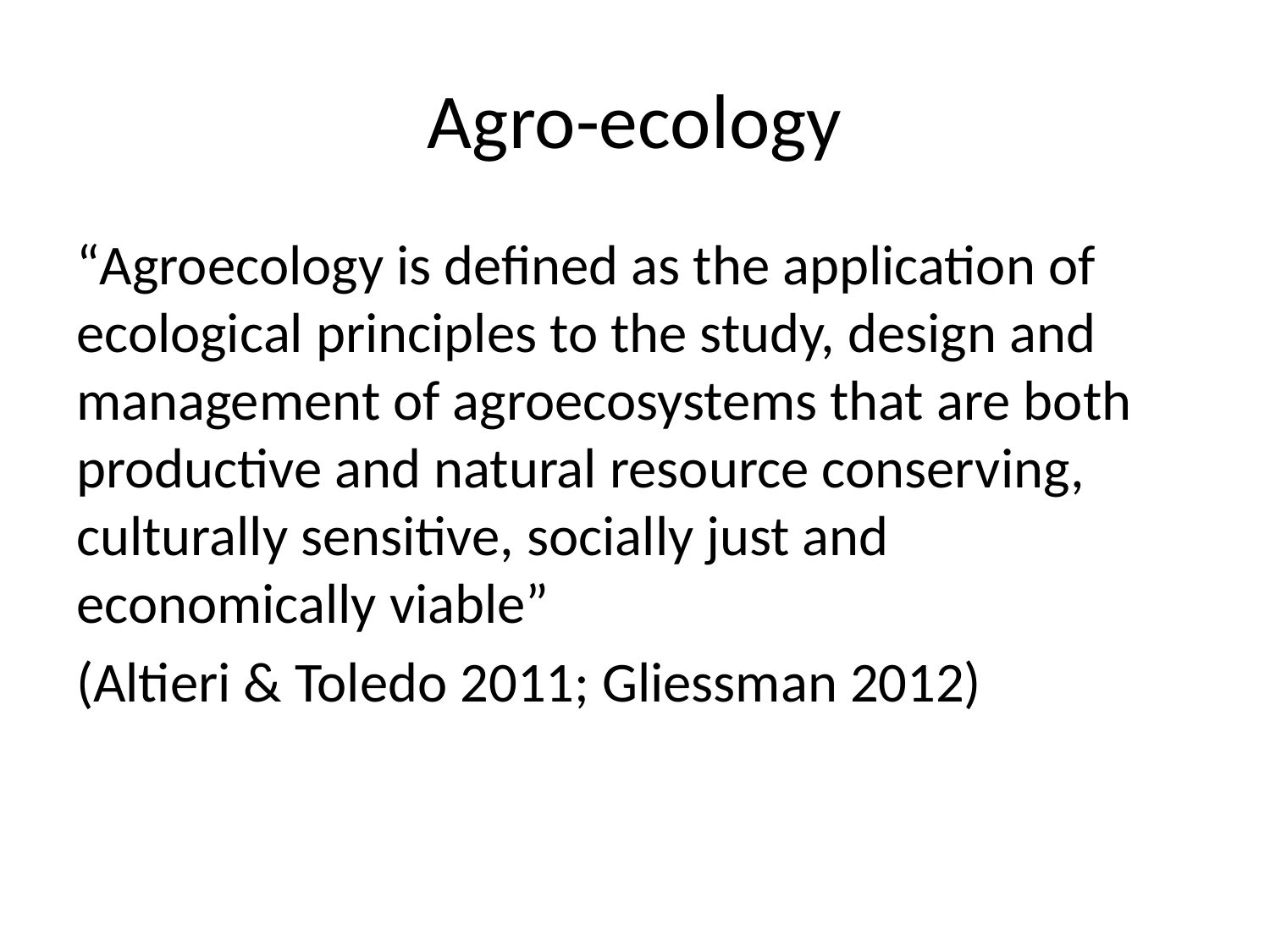

# Agro-ecology
“Agroecology is defined as the application of ecological principles to the study, design and management of agroecosystems that are both productive and natural resource conserving, culturally sensitive, socially just and economically viable”
(Altieri & Toledo 2011; Gliessman 2012)